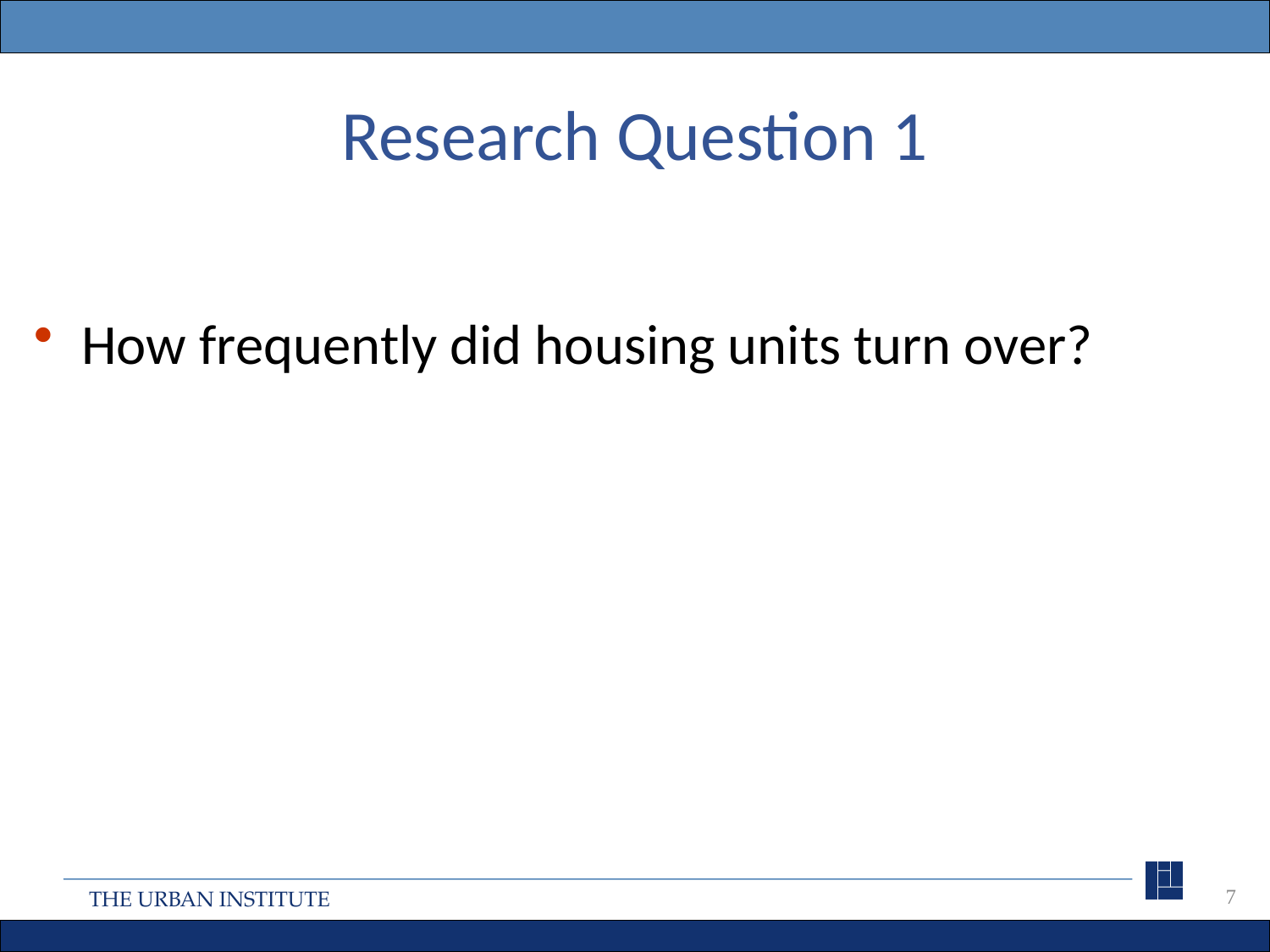

# Research Question 1

How frequently did housing units turn over?
7